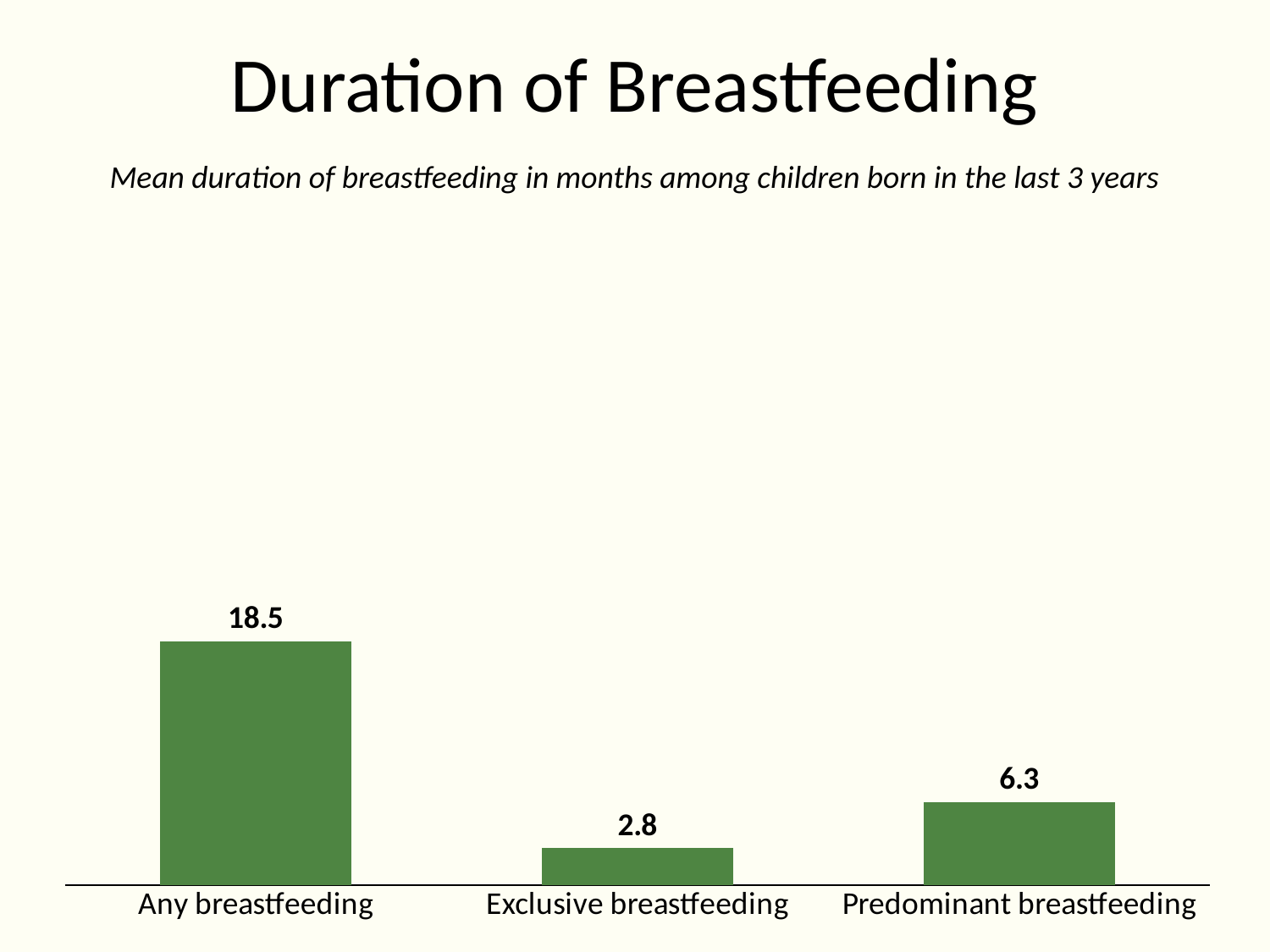

# Duration of Breastfeeding
Mean duration of breastfeeding in months among children born in the last 3 years

### Chart

| Category | Series 1 |
|---|---|
| Any breastfeeding | 18.5 |
| Exclusive breastfeeding | 2.8 |
| Predominant breastfeeding | 6.3 |